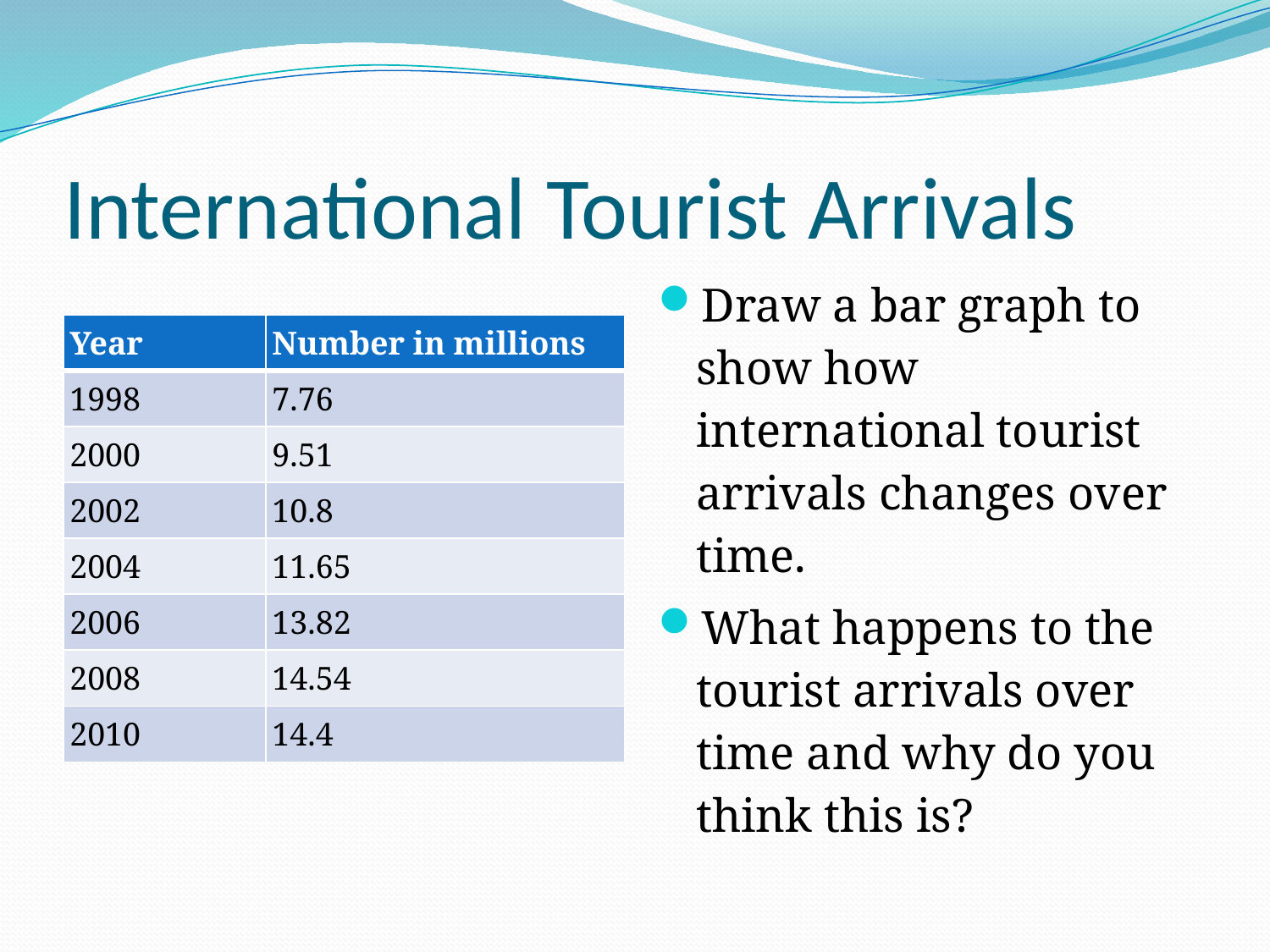

# International Tourist Arrivals
Draw a bar graph to show how international tourist arrivals changes over time.
What happens to the tourist arrivals over time and why do you think this is?
| Year | Number in millions |
| --- | --- |
| 1998 | 7.76 |
| 2000 | 9.51 |
| 2002 | 10.8 |
| 2004 | 11.65 |
| 2006 | 13.82 |
| 2008 | 14.54 |
| 2010 | 14.4 |